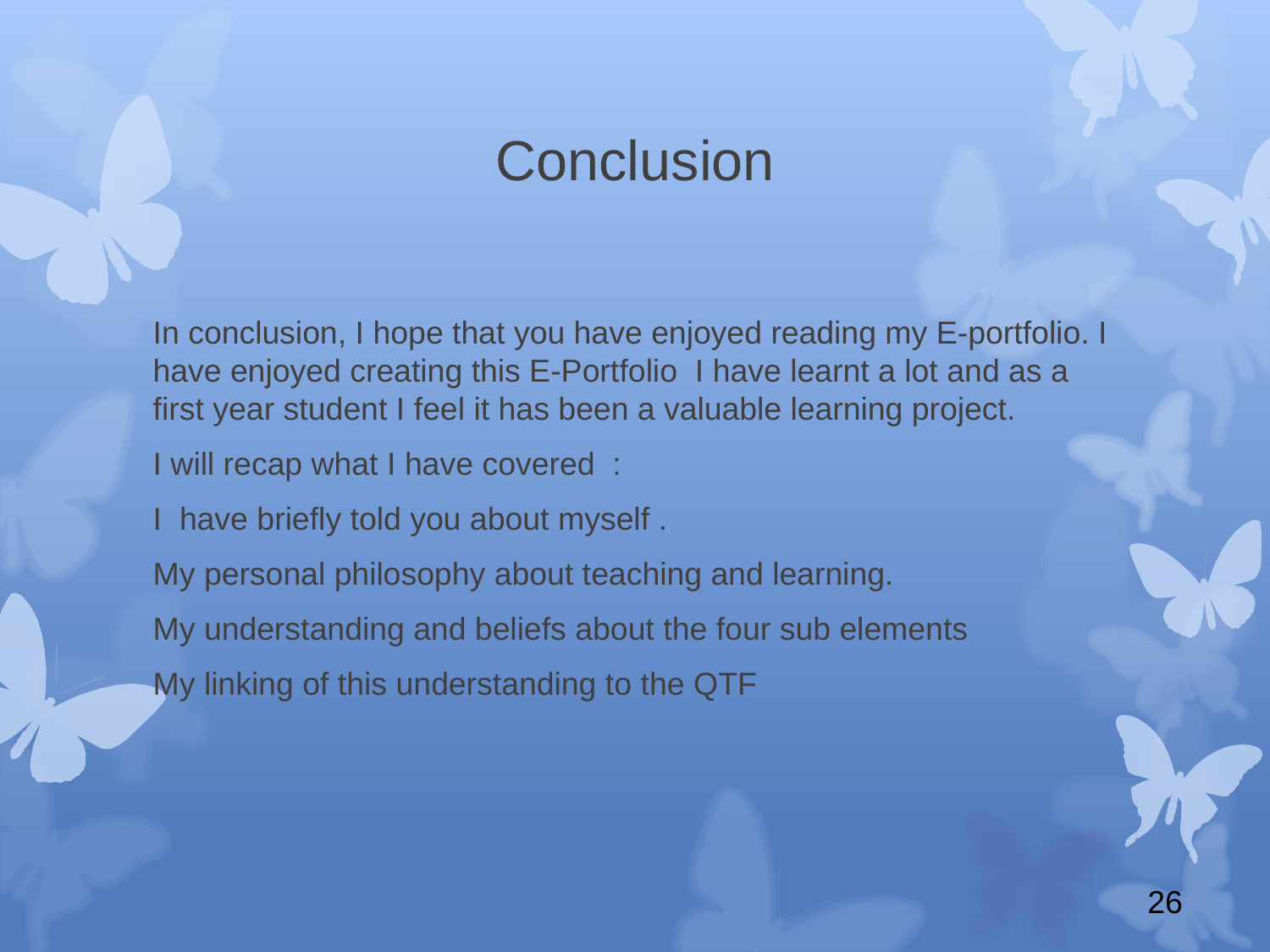

# Conclusion

In conclusion, I hope that you have enjoyed reading my E-portfolio. I have enjoyed creating this E-Portfolio  I have learnt a lot and as a first year student I feel it has been a valuable learning project.
I will recap what I have covered  :
I  have briefly told you about myself .
My personal philosophy about teaching and learning.
My understanding and beliefs about the four sub elements
My linking of this understanding to the QTF
26